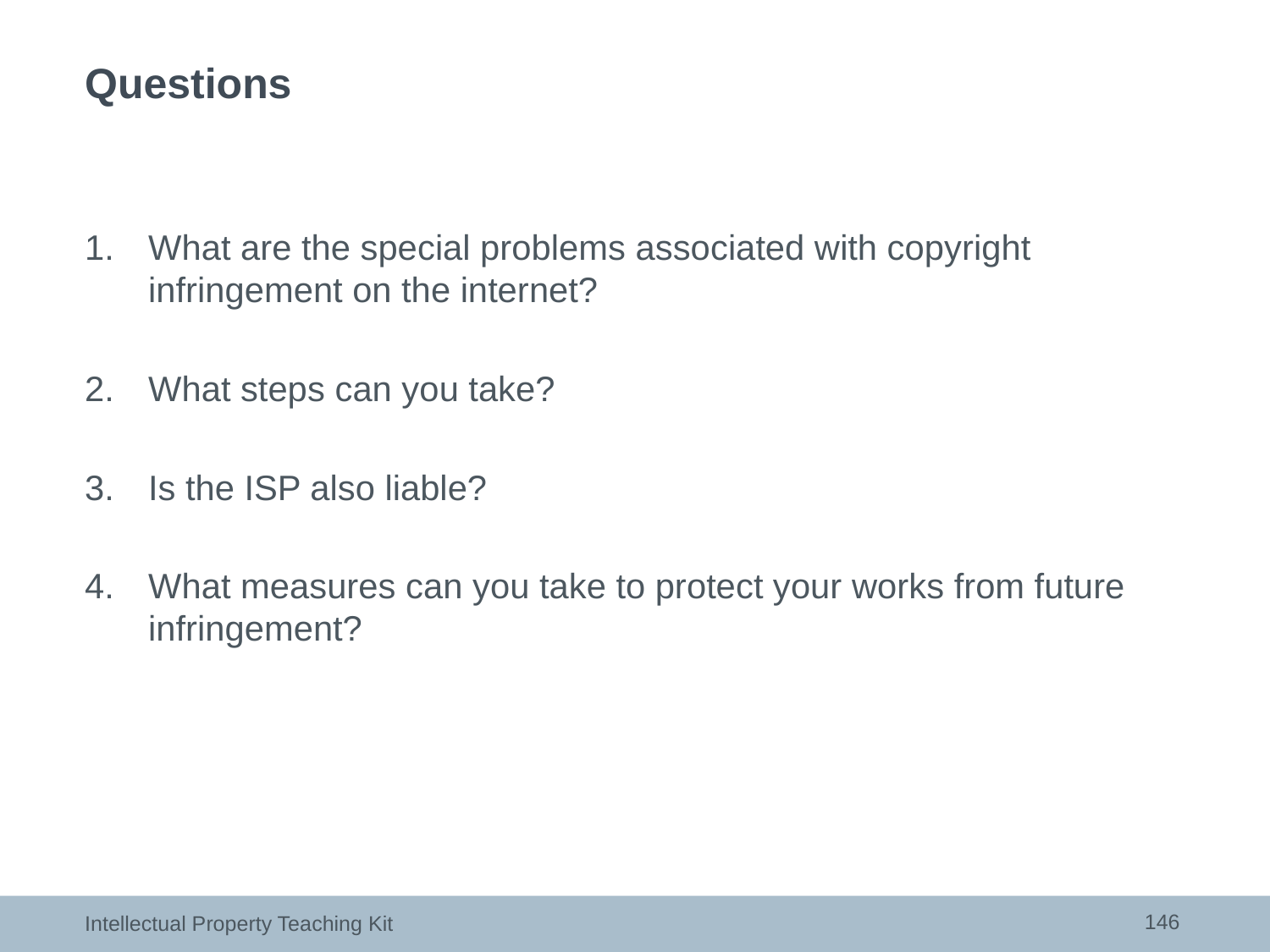

# Questions
What are the special problems associated with copyright infringement on the internet?

What steps can you take?

Is the ISP also liable?

What measures can you take to protect your works from future infringement?
146
Intellectual Property Teaching Kit